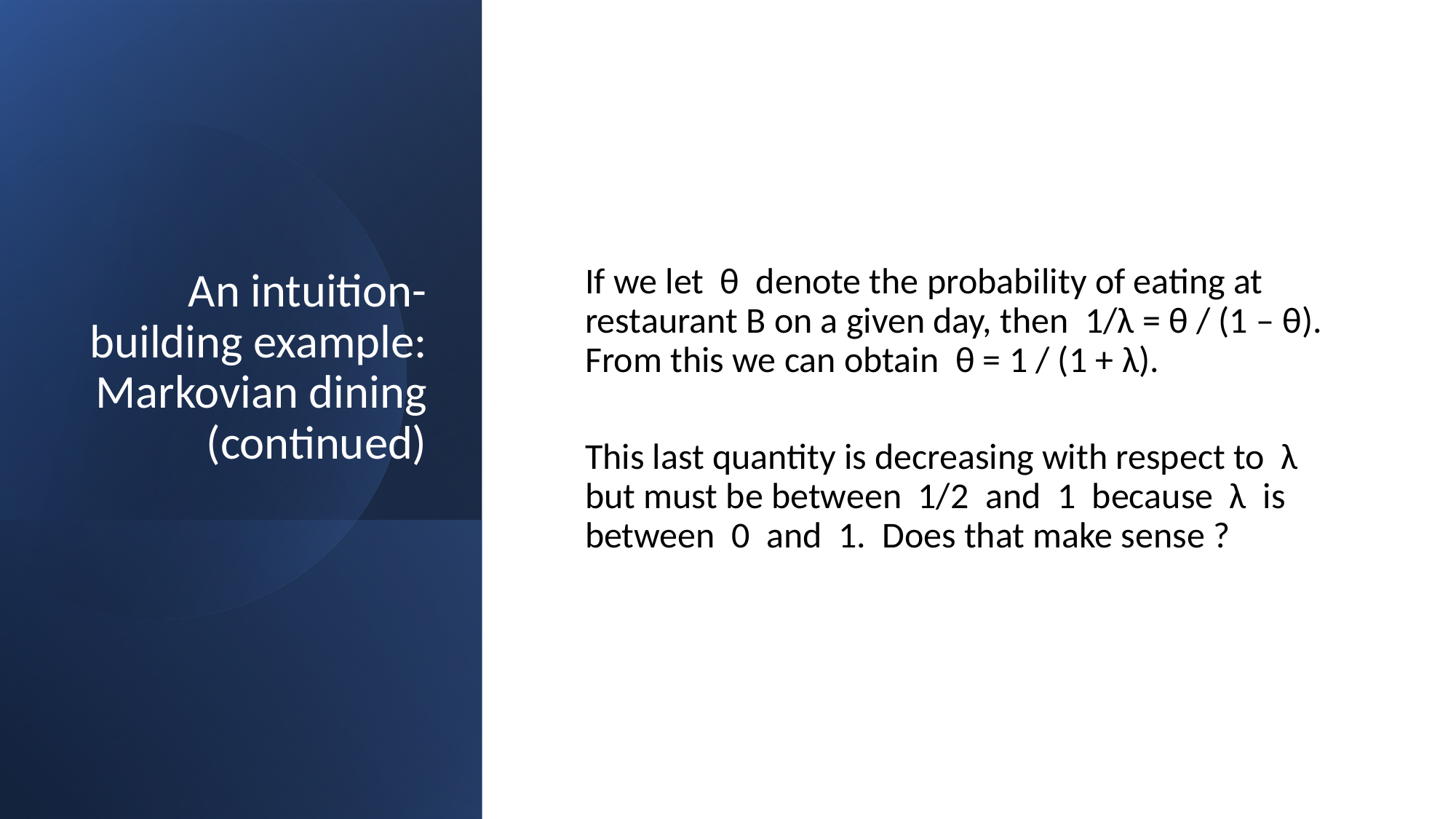

# An intuition-building example: Markovian dining (continued)
If we let  θ  denote the probability of eating at restaurant B on a given day, then  1/λ = θ / (1 – θ).  From this we can obtain  θ = 1 / (1 + λ).

This last quantity is decreasing with respect to  λ  but must be between  1/2  and  1  because  λ  is between  0  and  1.  Does that make sense ?